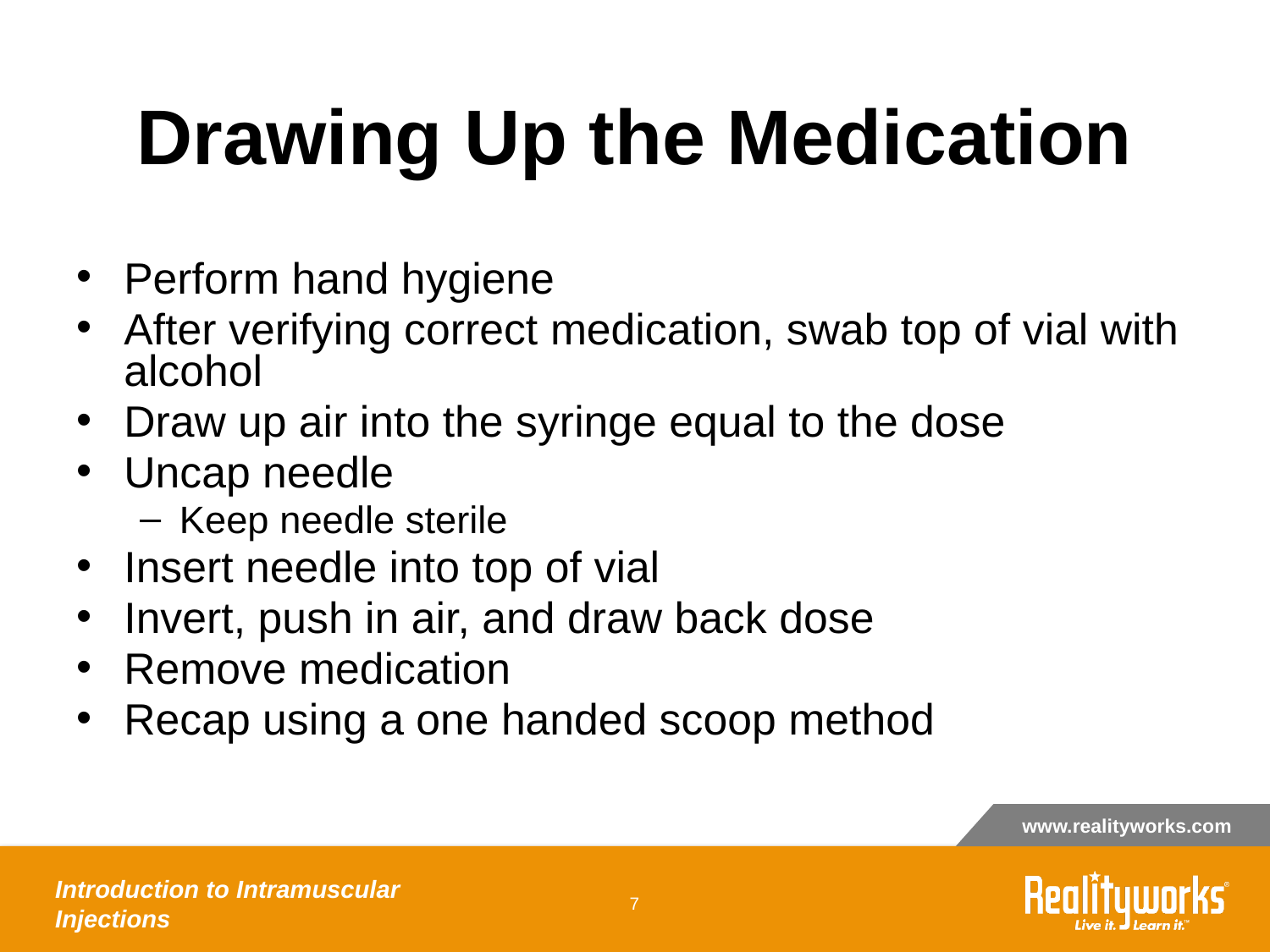

# Drawing Up the Medication
Perform hand hygiene
After verifying correct medication, swab top of vial with alcohol
Draw up air into the syringe equal to the dose
Uncap needle
Keep needle sterile
Insert needle into top of vial
Invert, push in air, and draw back dose
Remove medication
Recap using a one handed scoop method
Introduction to Intramuscular Injections
7